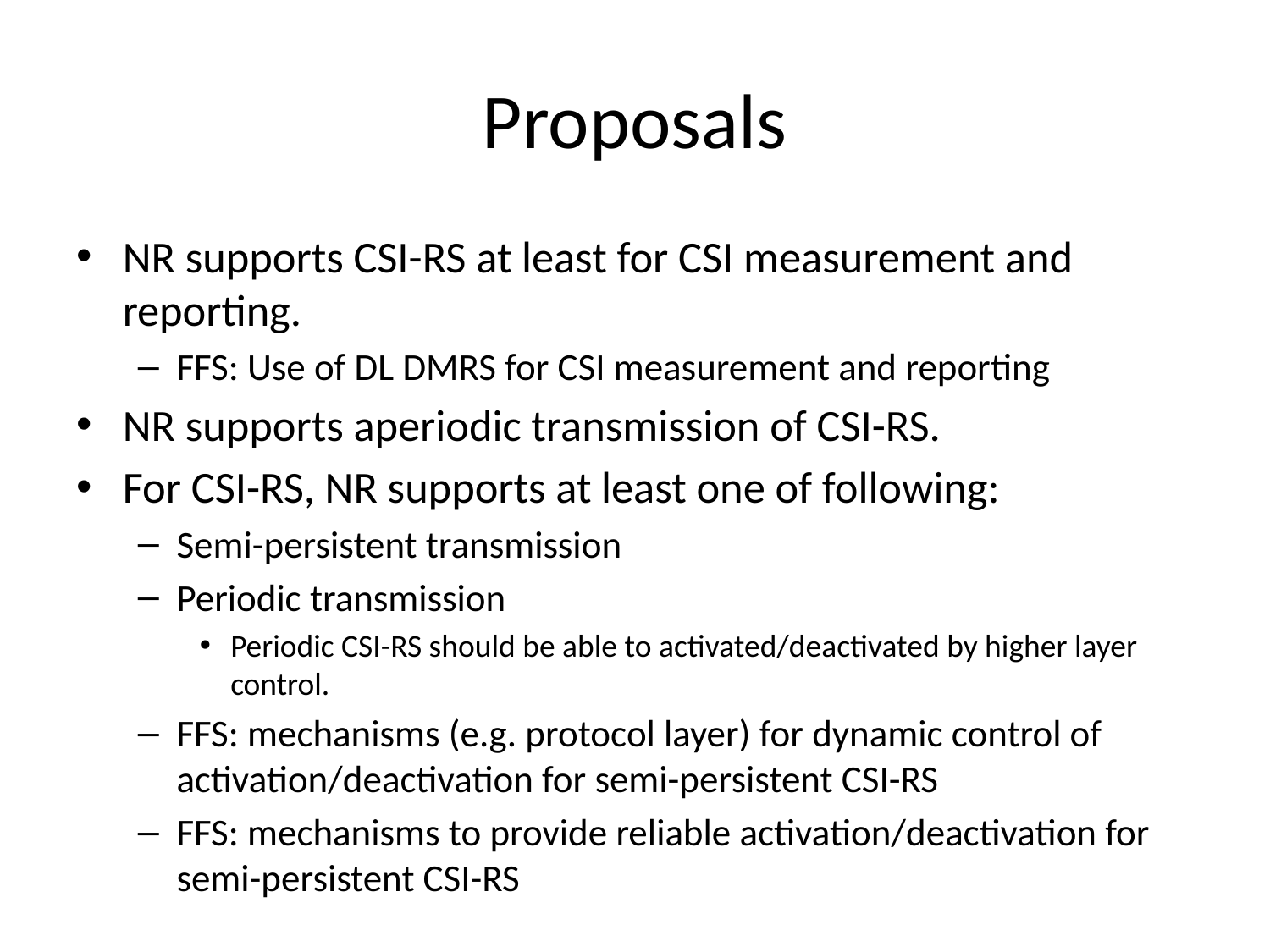

# Proposals
NR supports CSI-RS at least for CSI measurement and reporting.
FFS: Use of DL DMRS for CSI measurement and reporting
NR supports aperiodic transmission of CSI-RS.
For CSI-RS, NR supports at least one of following:
Semi-persistent transmission
Periodic transmission
Periodic CSI-RS should be able to activated/deactivated by higher layer control.
FFS: mechanisms (e.g. protocol layer) for dynamic control of activation/deactivation for semi-persistent CSI-RS
FFS: mechanisms to provide reliable activation/deactivation for semi-persistent CSI-RS